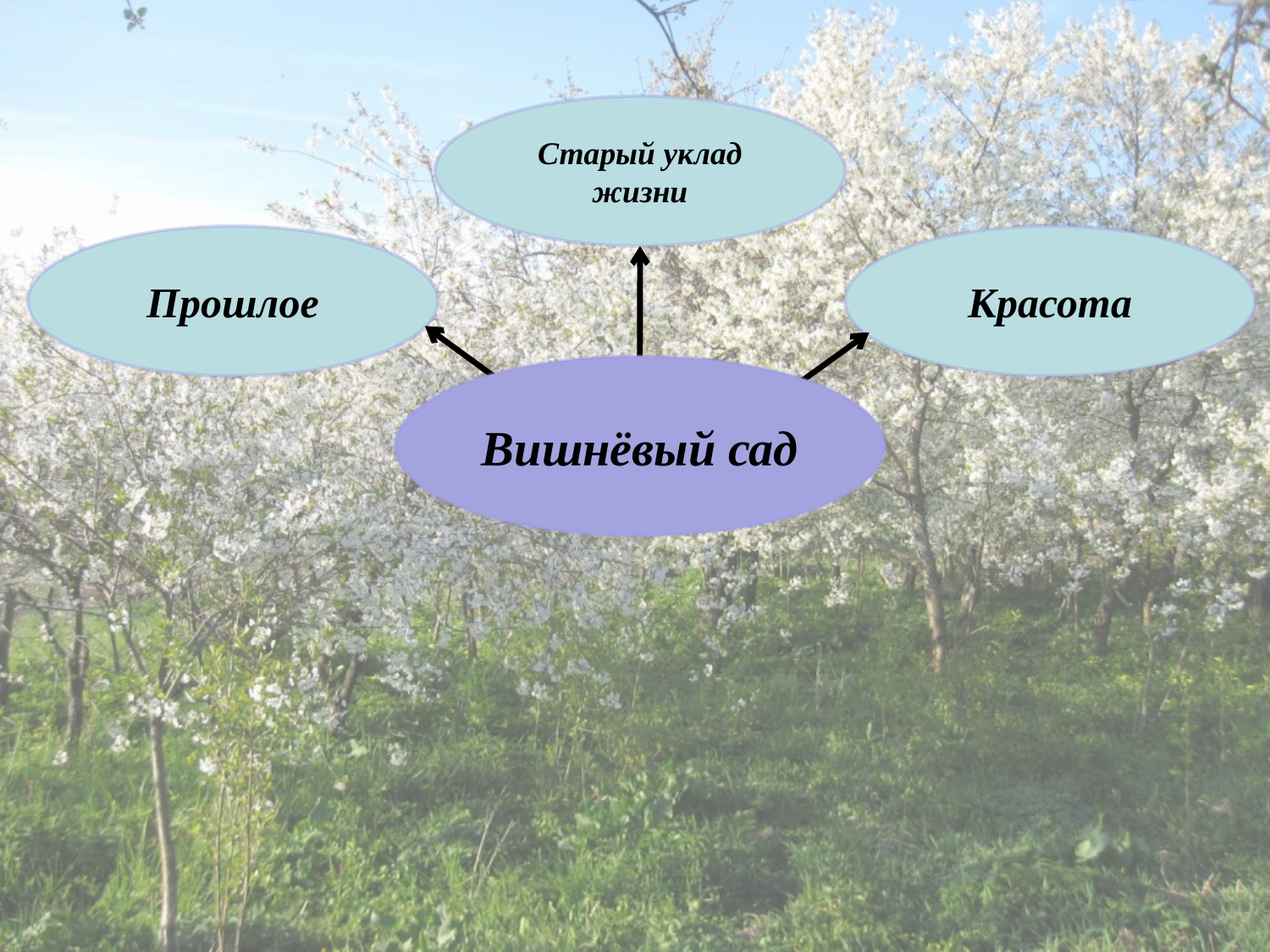

Старый уклад жизни
Прошлое
Красота
Вишнёвый сад